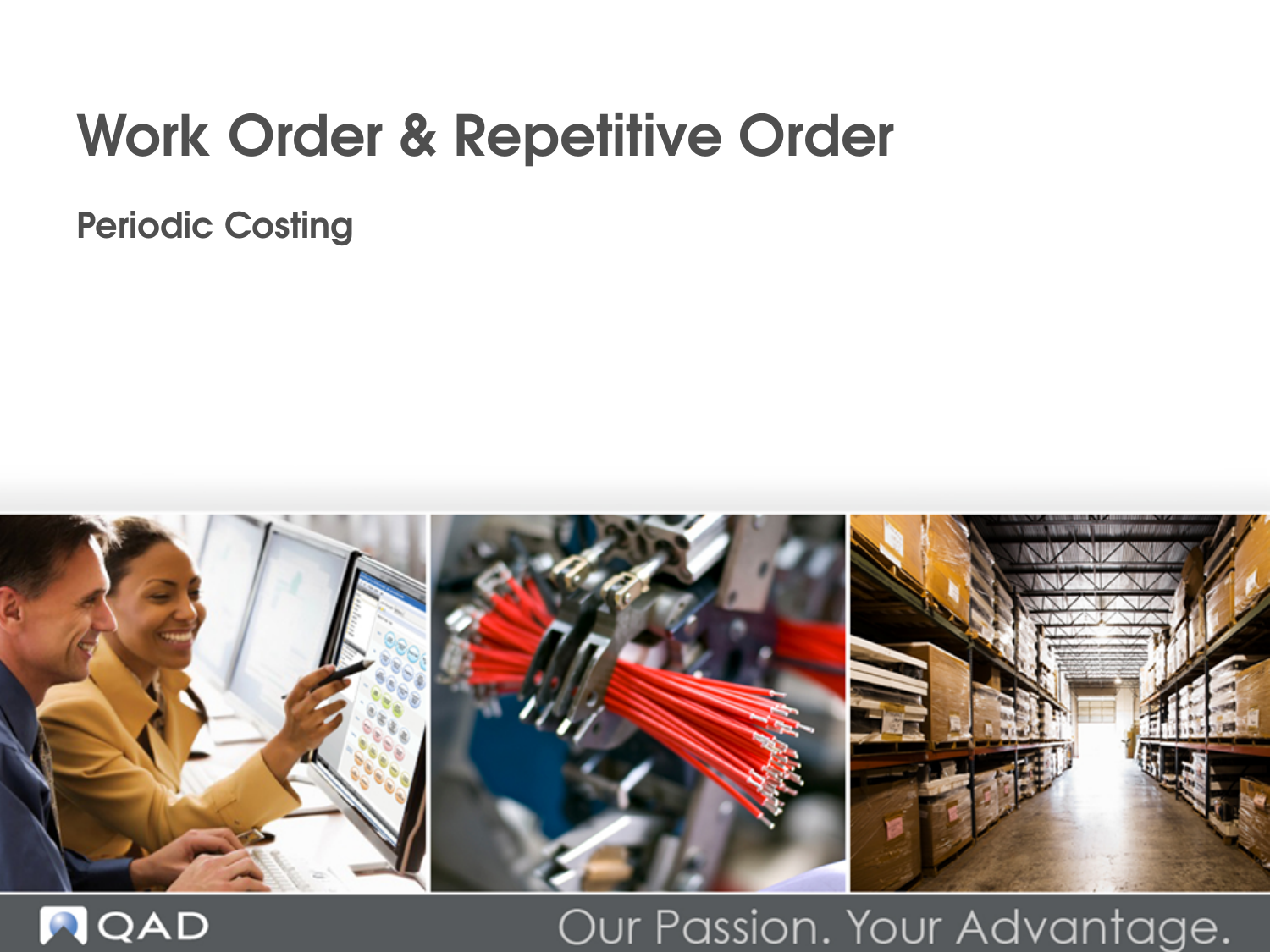

# Work Order & Repetitive Order
Periodic Costing